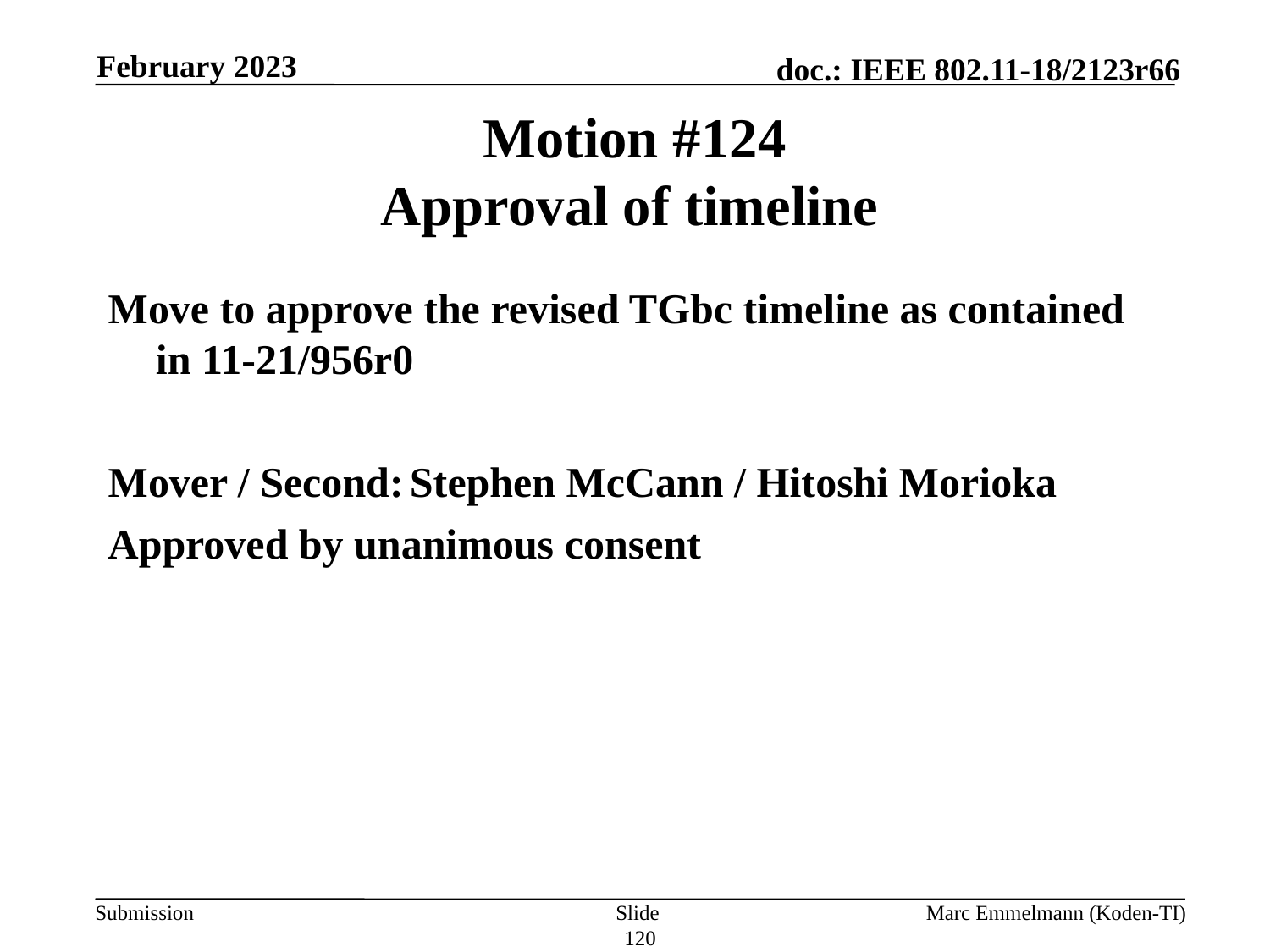

February 2023
# Motion #124 Approval of timeline
Move to approve the revised TGbc timeline as contained in 11-21/956r0

Mover / Second:	Stephen McCann / Hitoshi Morioka
Approved by unanimous consent

Slide 120
Marc Emmelmann (Koden-TI)